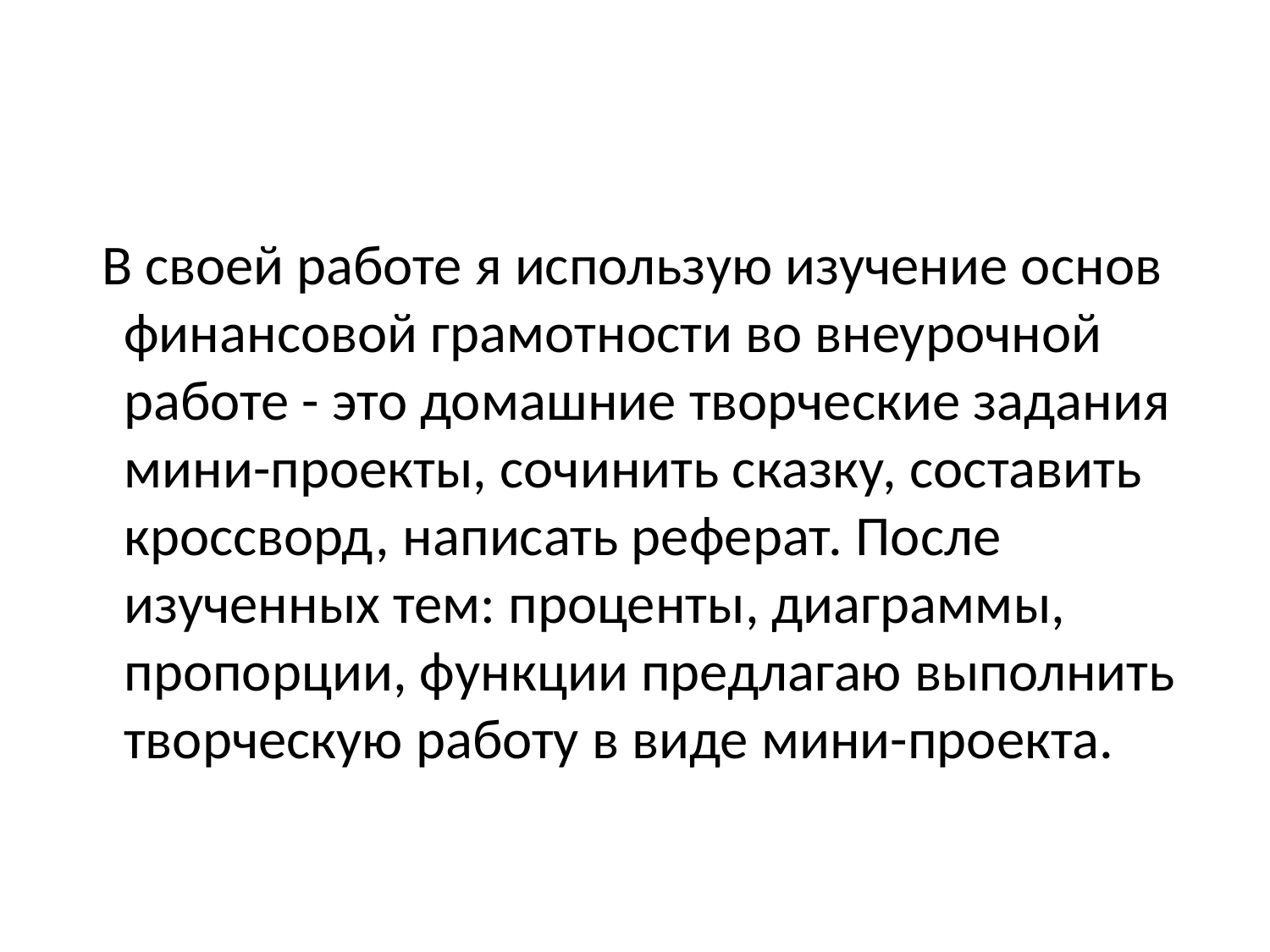

#
  В своей работе я использую изучение основ финансовой грамотности во внеурочной работе - это домашние творческие задания мини-проекты, сочинить сказку, составить кроссворд, написать реферат. После изученных тем: проценты, диаграммы, пропорции, функции предлагаю выполнить творческую работу в виде мини-проекта.